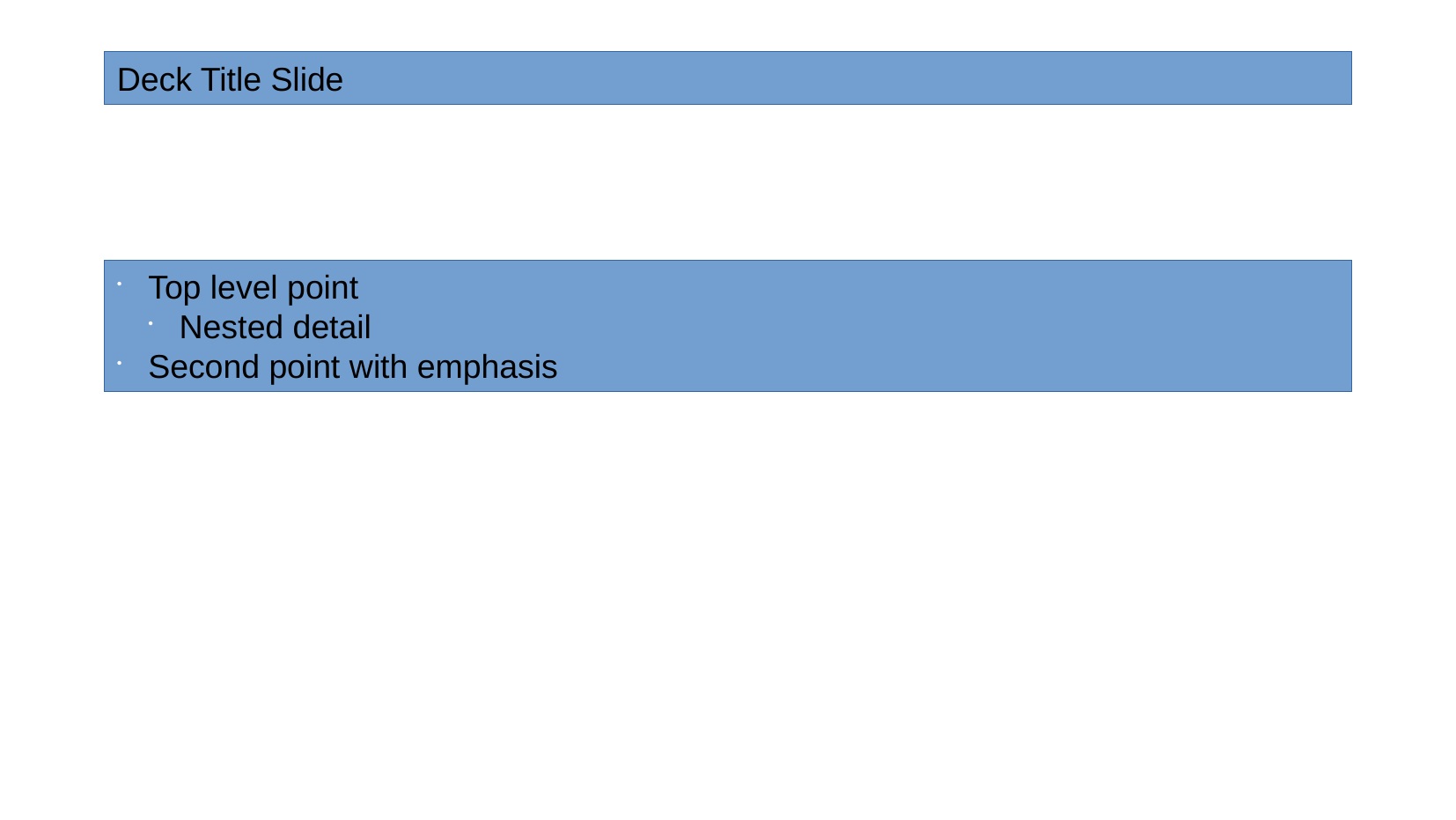

Deck Title Slide
Top level point
Nested detail
Second point with emphasis